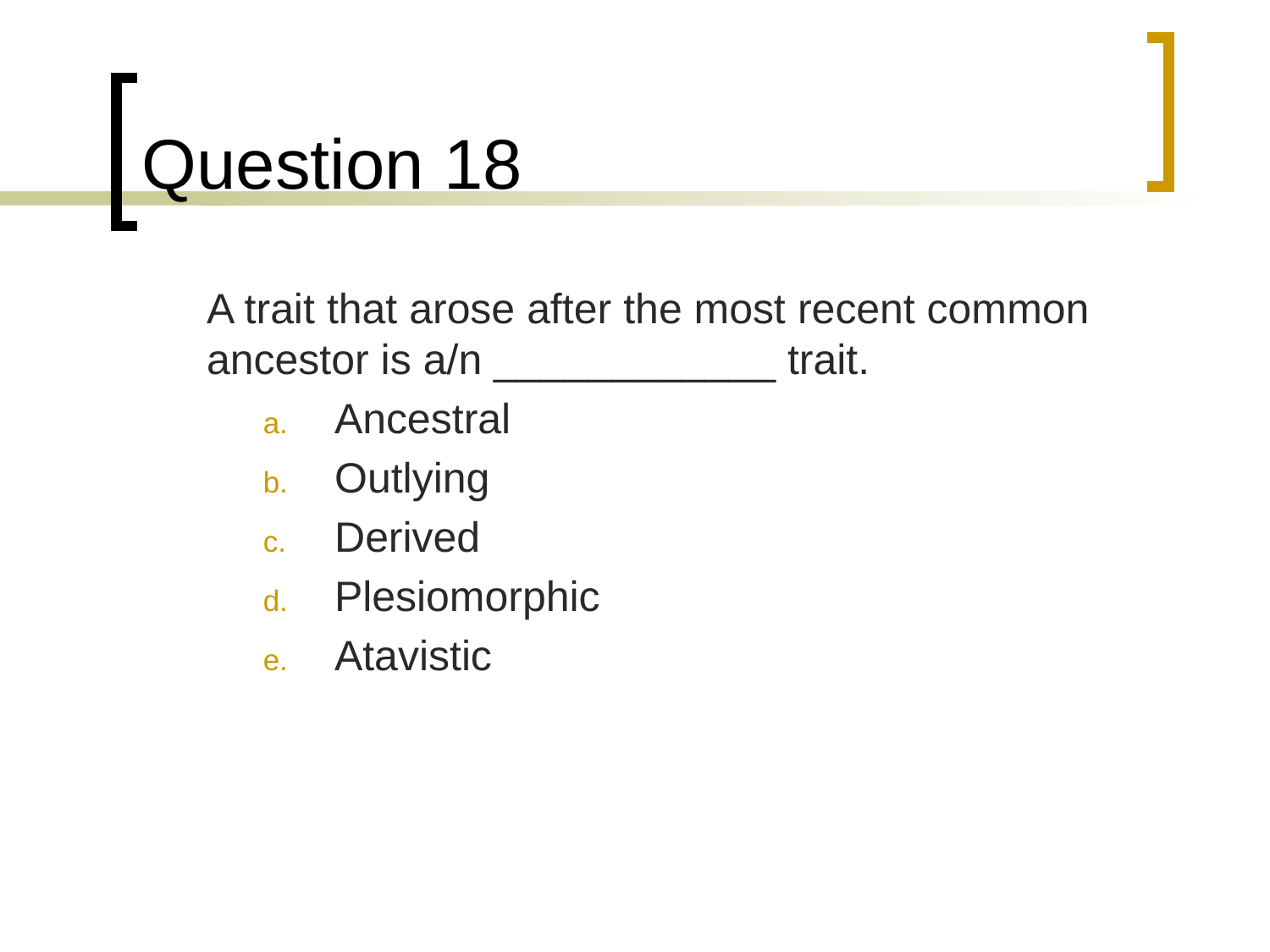

# Question 18
	A trait that arose after the most recent common ancestor is a/n ____________ trait.
Ancestral
Outlying
Derived
Plesiomorphic
Atavistic